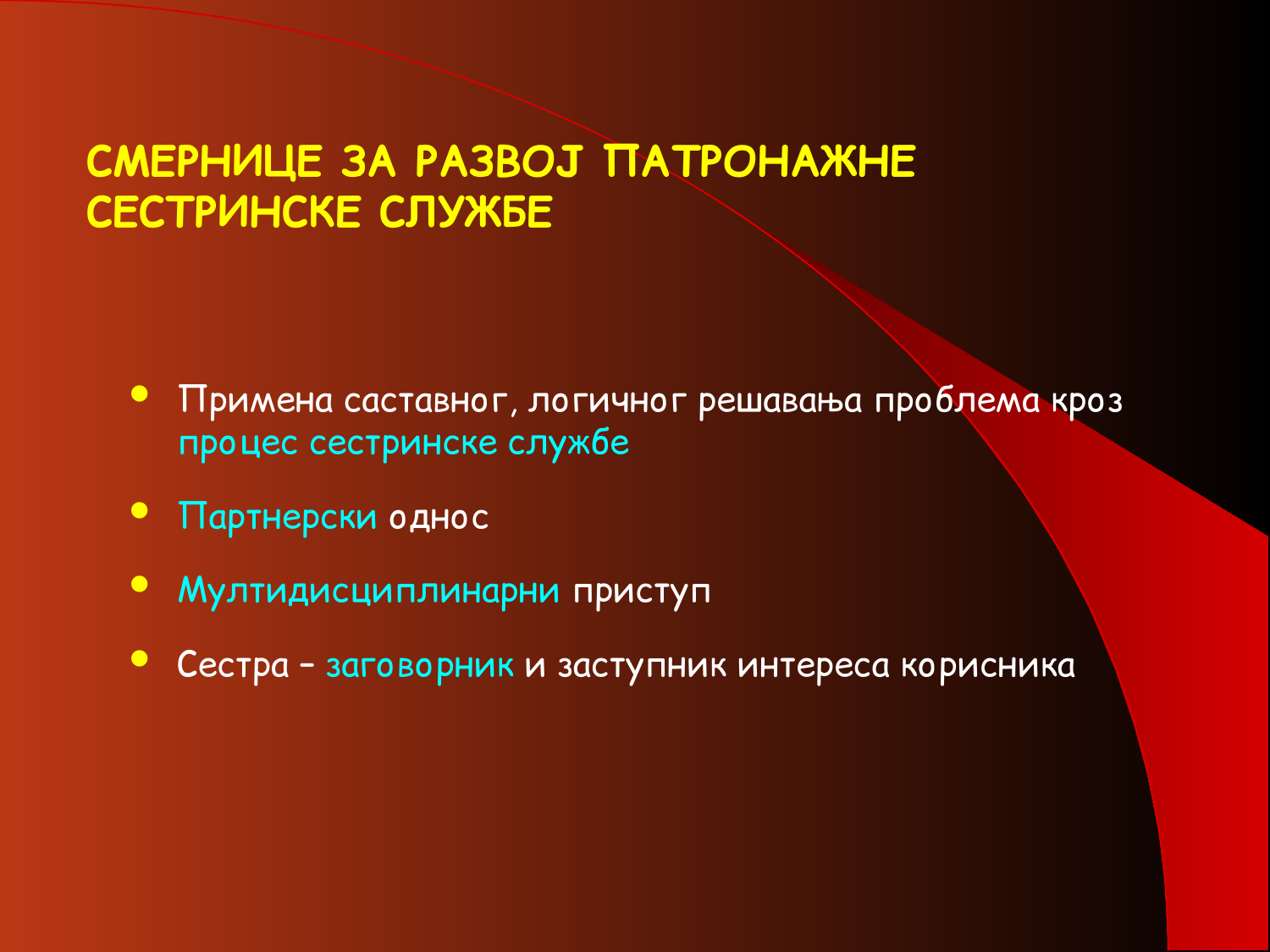

# СМЕРНИЦЕ ЗА РАЗВОЈ ПАТРОНАЖНЕ СЕСТРИНСКЕ СЛУЖБЕ
Примена саставног, логичног решавања проблема кроз процес сестринске службе

Партнерски однос

Мултидисциплинарни приступ

Сестра – заговорник и заступник интереса корисника